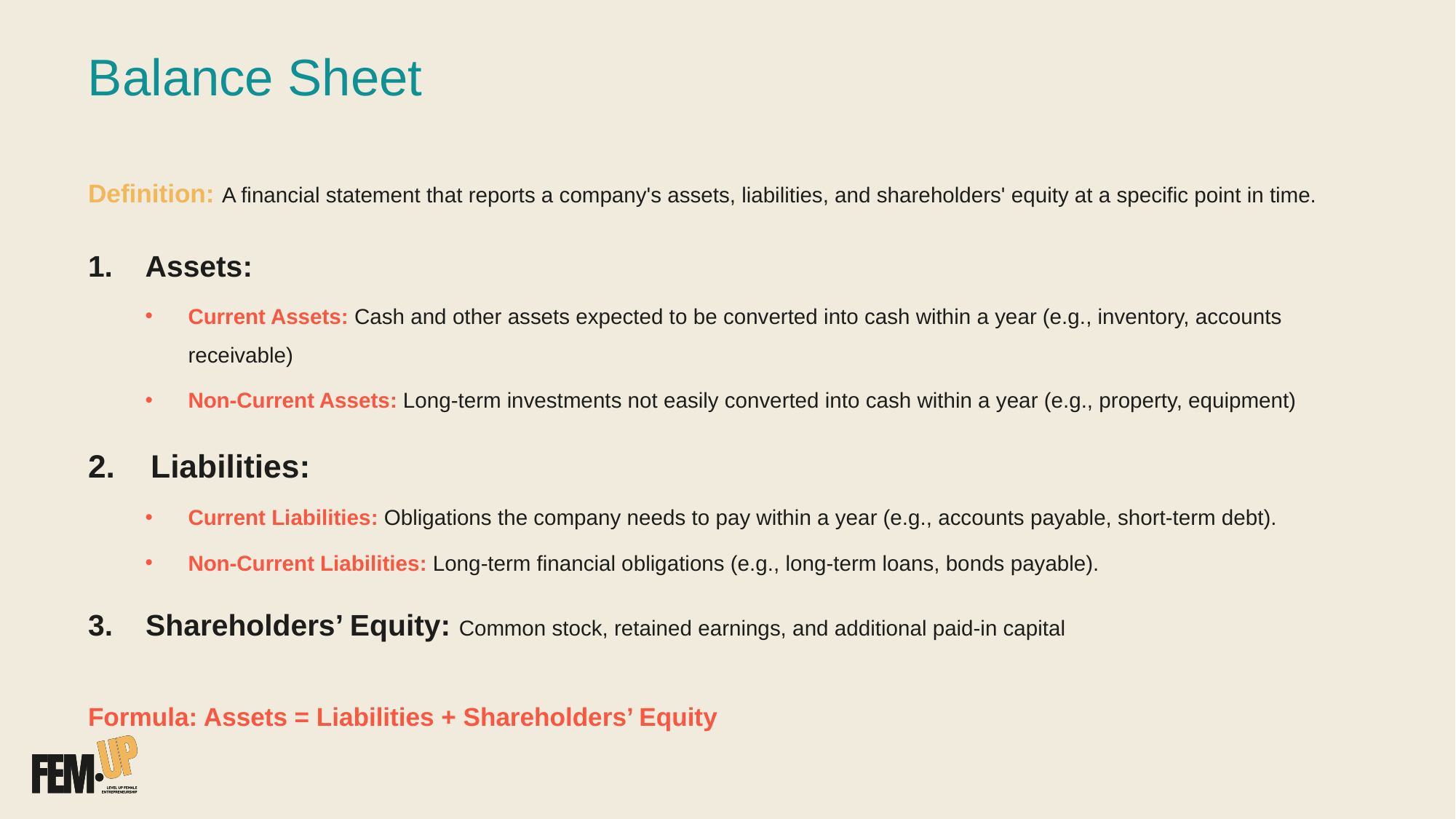

# Balance Sheet
Definition: A financial statement that reports a company's assets, liabilities, and shareholders' equity at a specific point in time.
Assets:
Current Assets: Cash and other assets expected to be converted into cash within a year (e.g., inventory, accounts receivable)
Non-Current Assets: Long-term investments not easily converted into cash within a year (e.g., property, equipment)
2.    Liabilities:
Current Liabilities: Obligations the company needs to pay within a year (e.g., accounts payable, short-term debt).
Non-Current Liabilities: Long-term financial obligations (e.g., long-term loans, bonds payable).
3.    Shareholders’ Equity: Common stock, retained earnings, and additional paid-in capital

Formula: Assets = Liabilities + Shareholders’ Equity